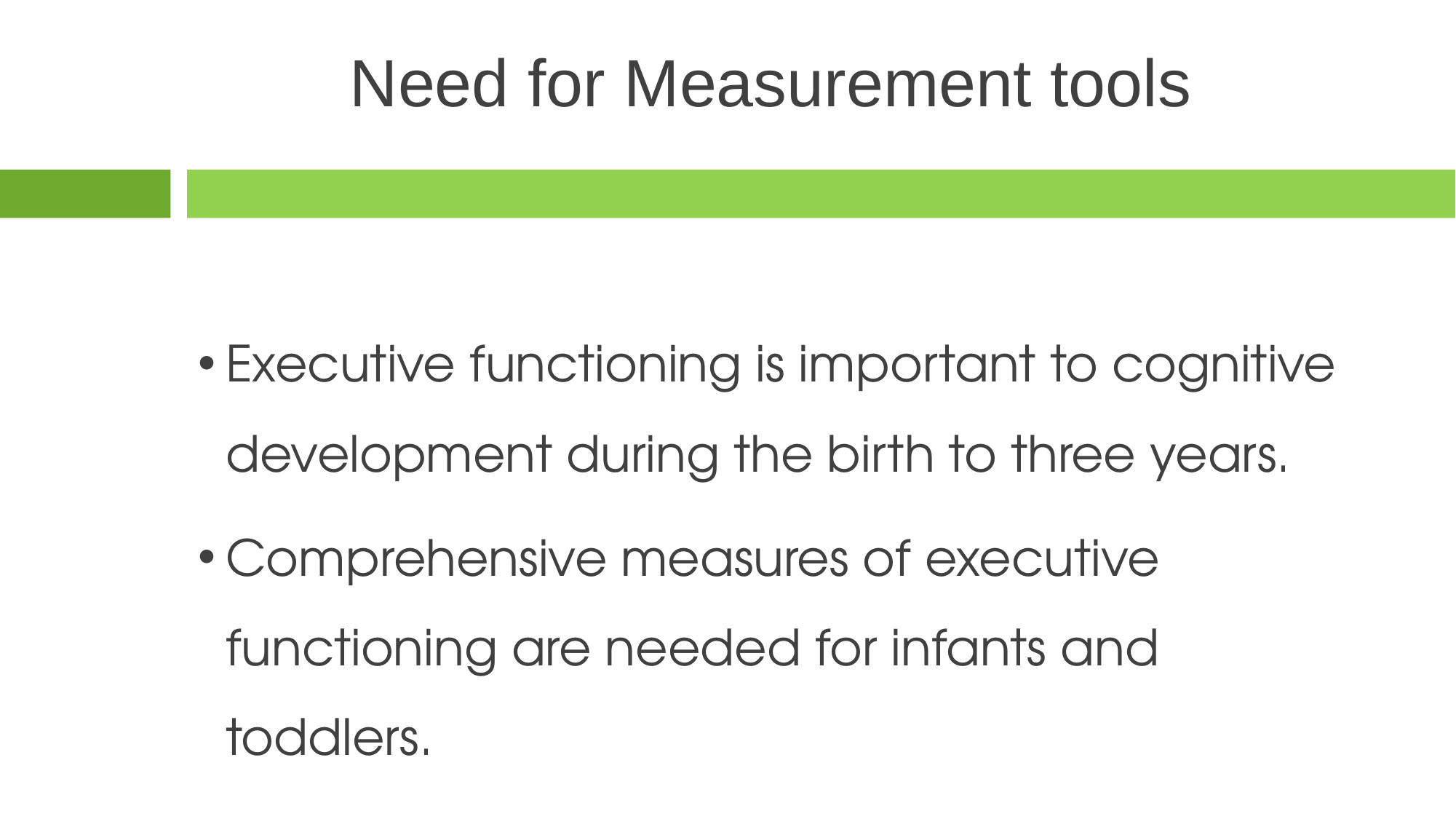

# Need for Measurement tools

Executive functioning is important to cognitive development during the birth to three years.
Comprehensive measures of executive functioning are needed for infants and toddlers.